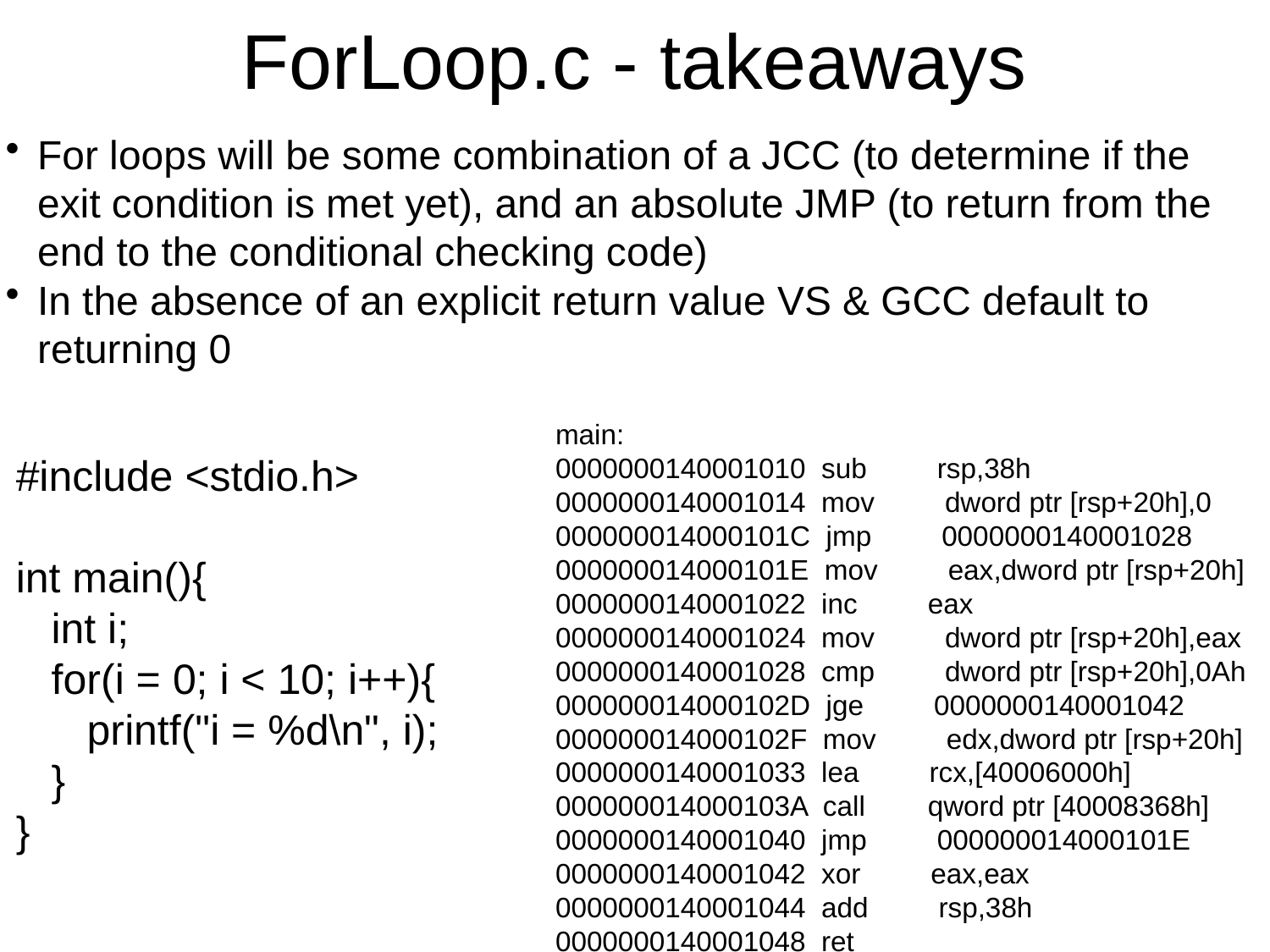

ForLoop.c - takeaways
For loops will be some combination of a JCC (to determine if the exit condition is met yet), and an absolute JMP (to return from the end to the conditional checking code)
In the absence of an explicit return value VS & GCC default to returning 0
main:
0000000140001010  sub         rsp,38h
0000000140001014  mov         dword ptr [rsp+20h],0
000000014000101C  jmp         0000000140001028
000000014000101E  mov         eax,dword ptr [rsp+20h]
0000000140001022  inc         eax
0000000140001024  mov         dword ptr [rsp+20h],eax
0000000140001028  cmp         dword ptr [rsp+20h],0Ah
000000014000102D  jge         0000000140001042
000000014000102F  mov         edx,dword ptr [rsp+20h]
0000000140001033  lea         rcx,[40006000h]
000000014000103A  call        qword ptr [40008368h]
0000000140001040  jmp         000000014000101E
0000000140001042  xor         eax,eax
0000000140001044  add         rsp,38h
0000000140001048  ret
#include <stdio.h>

int main(){
   int i;
   for(i = 0; i < 10; i++){
      printf("i = %d\n", i);
   }
}